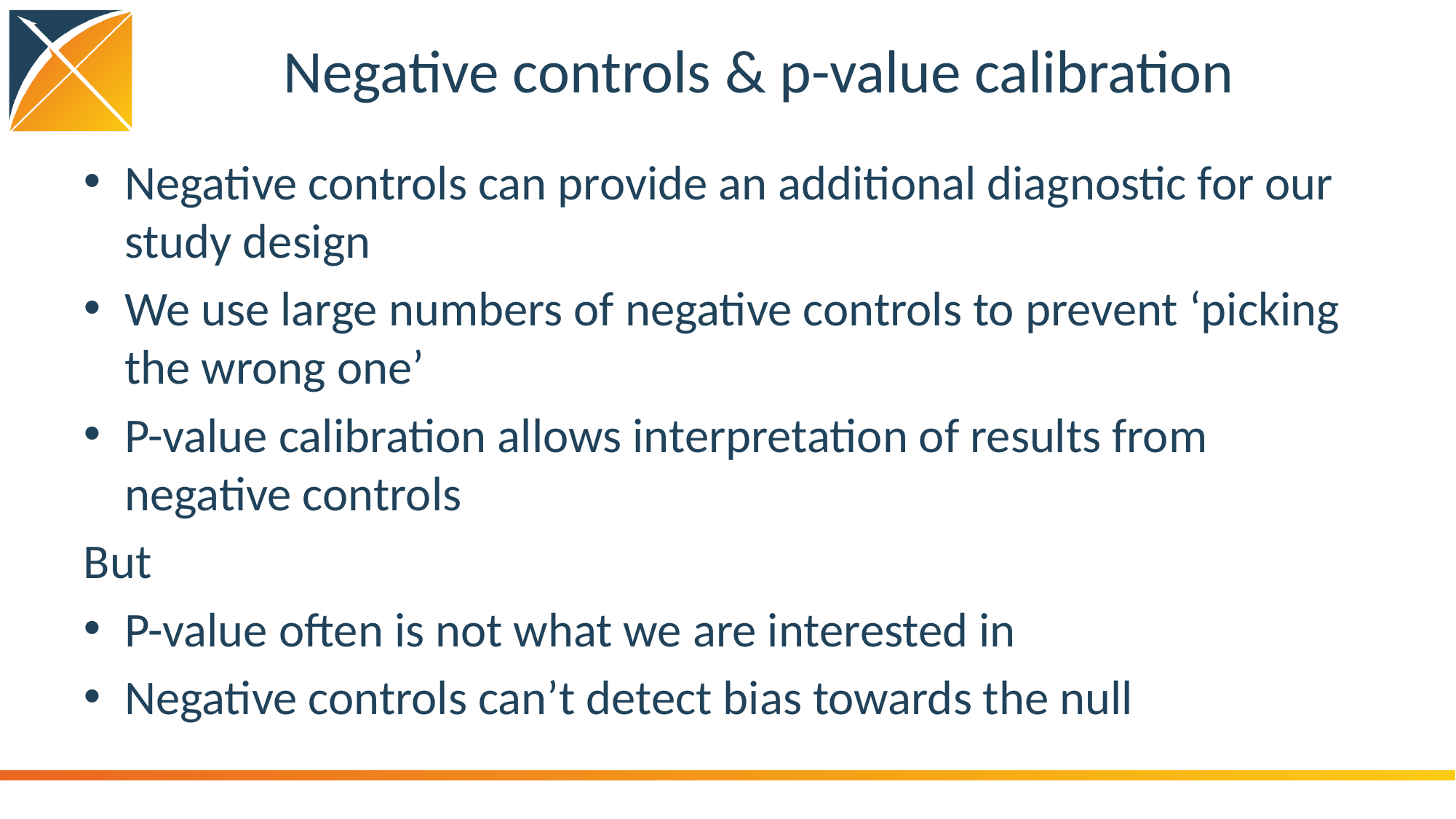

# Negative controls & p-value calibration
Negative controls can provide an additional diagnostic for our study design
We use large numbers of negative controls to prevent ‘picking the wrong one’
P-value calibration allows interpretation of results from negative controls
But
P-value often is not what we are interested in
Negative controls can’t detect bias towards the null